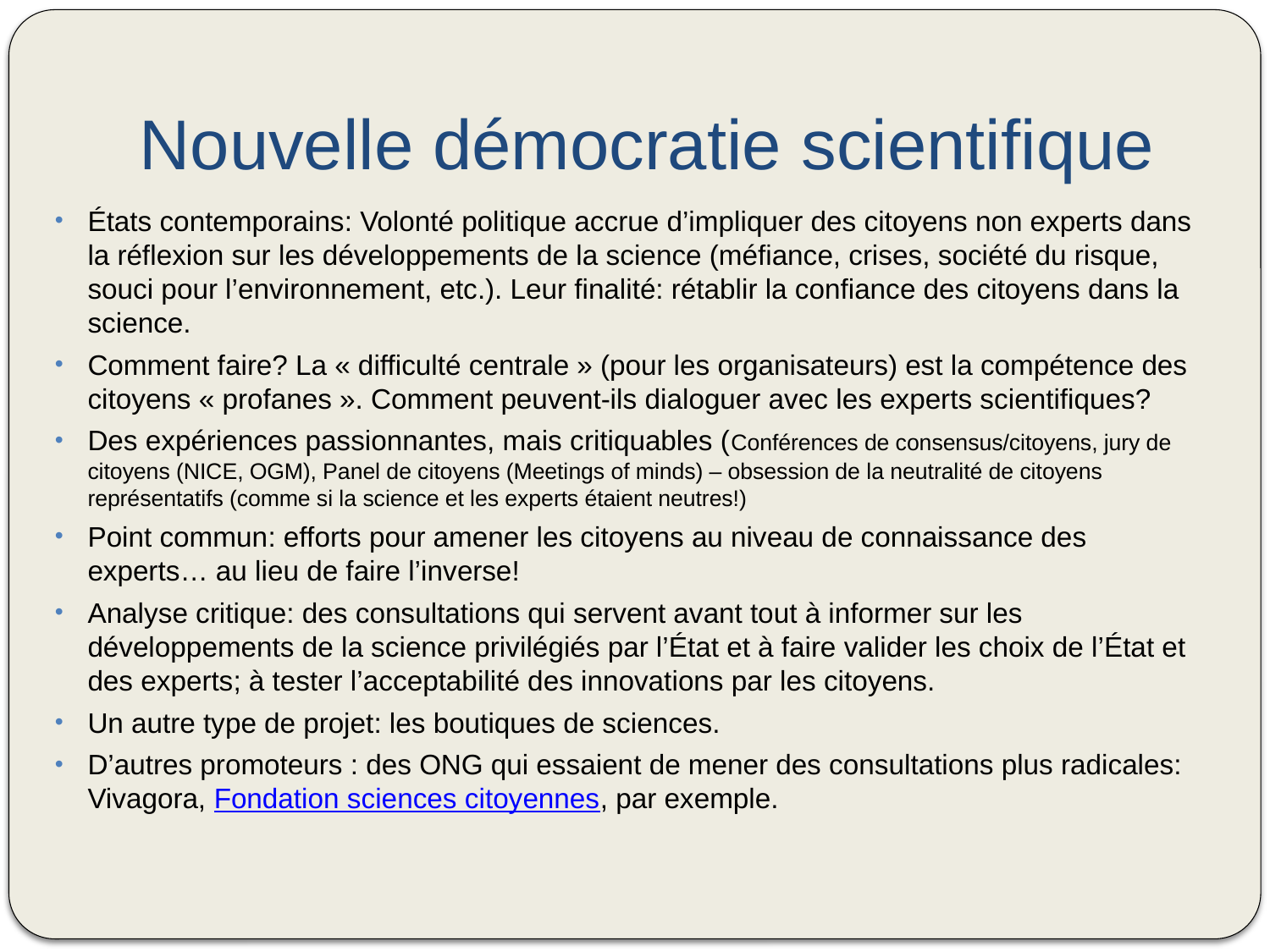

# Nouvelle démocratie scientifique
États contemporains: Volonté politique accrue d’impliquer des citoyens non experts dans la réflexion sur les développements de la science (méfiance, crises, société du risque, souci pour l’environnement, etc.). Leur finalité: rétablir la confiance des citoyens dans la science.
Comment faire? La « difficulté centrale » (pour les organisateurs) est la compétence des citoyens « profanes ». Comment peuvent-ils dialoguer avec les experts scientifiques?
Des expériences passionnantes, mais critiquables (Conférences de consensus/citoyens, jury de citoyens (NICE, OGM), Panel de citoyens (Meetings of minds) – obsession de la neutralité de citoyens représentatifs (comme si la science et les experts étaient neutres!)
Point commun: efforts pour amener les citoyens au niveau de connaissance des experts… au lieu de faire l’inverse!
Analyse critique: des consultations qui servent avant tout à informer sur les développements de la science privilégiés par l’État et à faire valider les choix de l’État et des experts; à tester l’acceptabilité des innovations par les citoyens.
Un autre type de projet: les boutiques de sciences.
D’autres promoteurs : des ONG qui essaient de mener des consultations plus radicales: Vivagora, Fondation sciences citoyennes, par exemple.